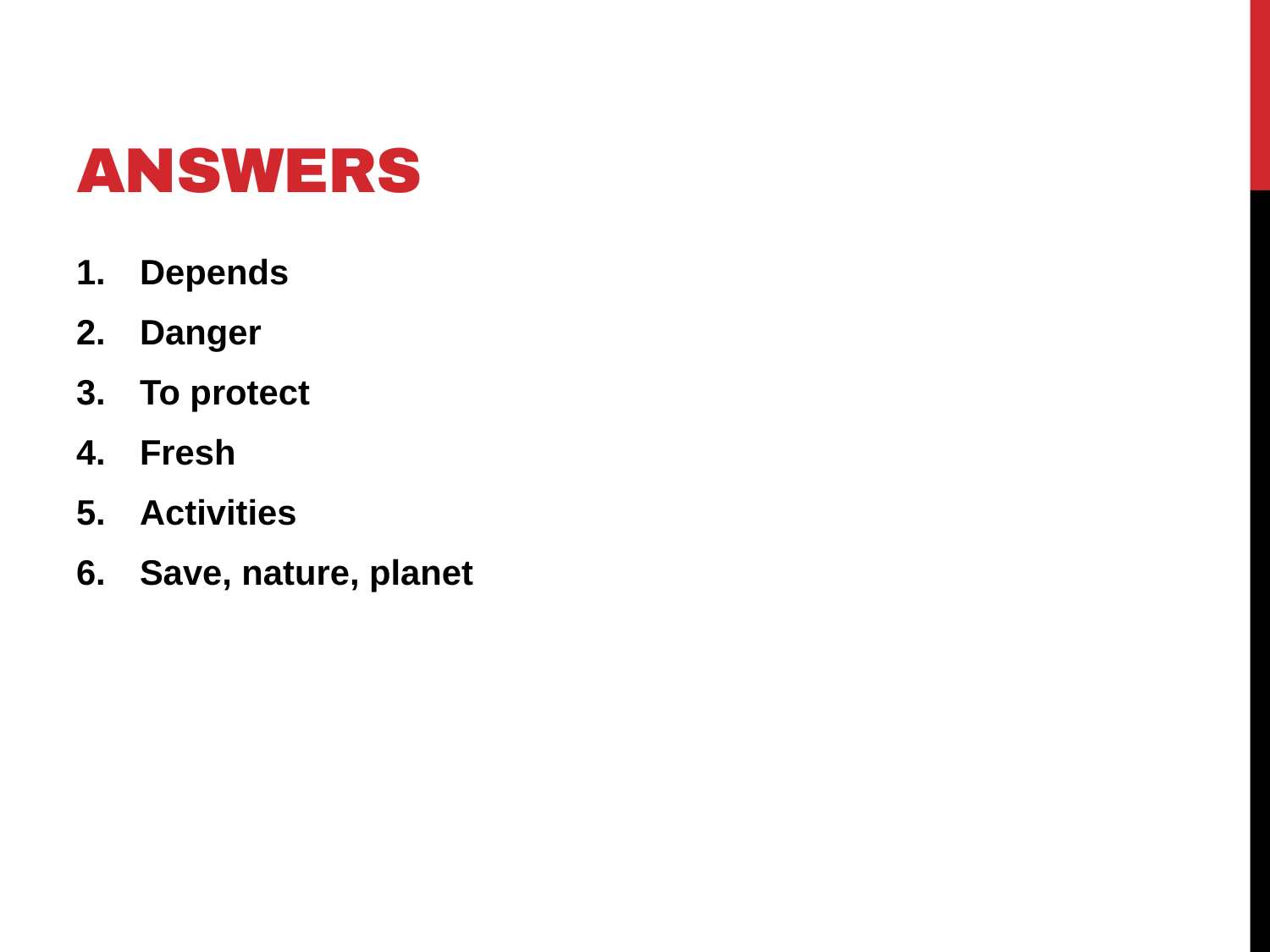

# Answers
Depends
Danger
To protect
Fresh
Activities
Save, nature, planet